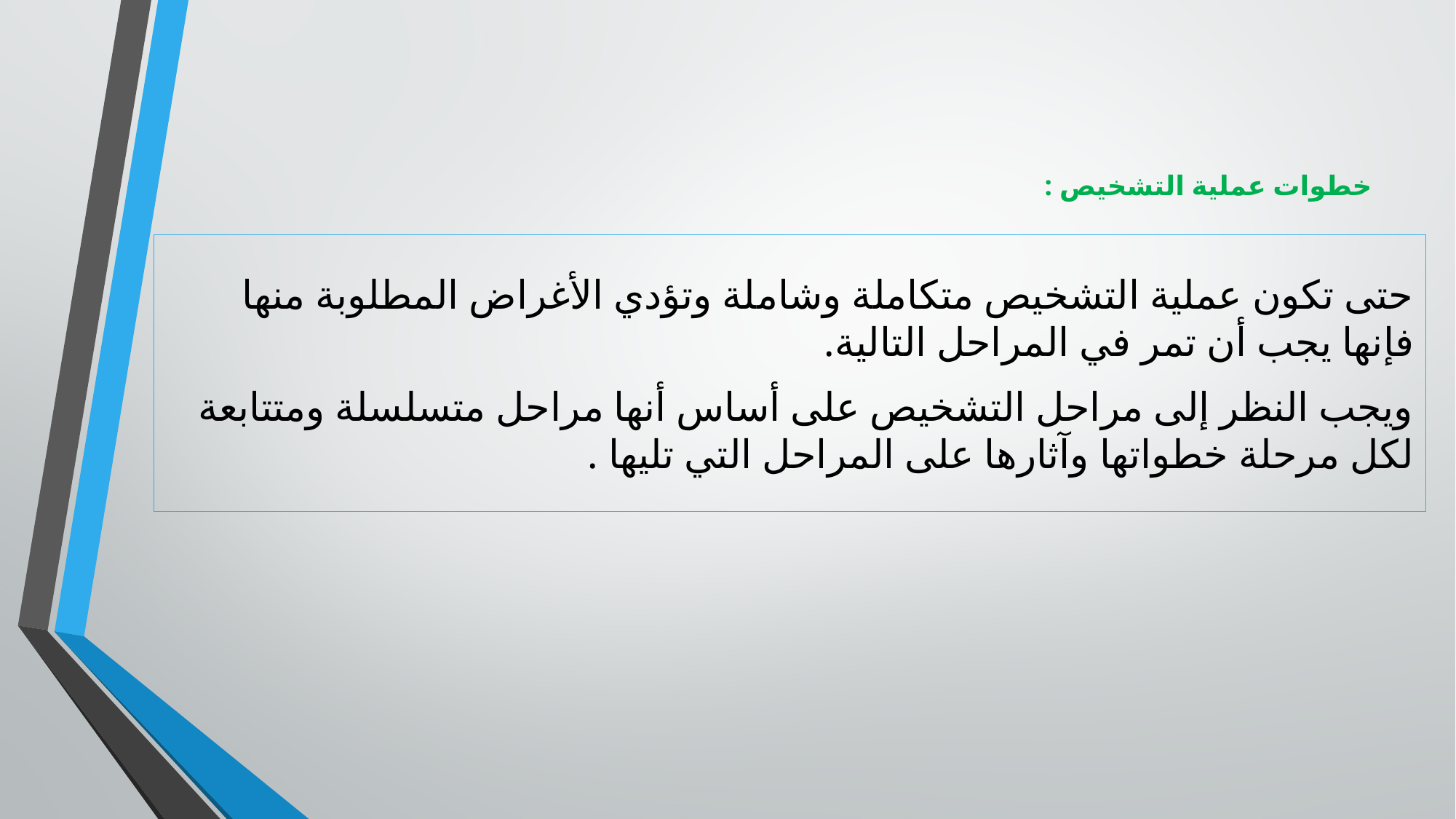

# خطوات عملية التشخيص :
حتى تكون عملية التشخيص متكاملة وشاملة وتؤدي الأغراض المطلوبة منها فإنها يجب أن تمر في المراحل التالية.
ويجب النظر إلى مراحل التشخيص على أساس أنها مراحل متسلسلة ومتتابعة لكل مرحلة خطواتها وآثارها على المراحل التي تليها .